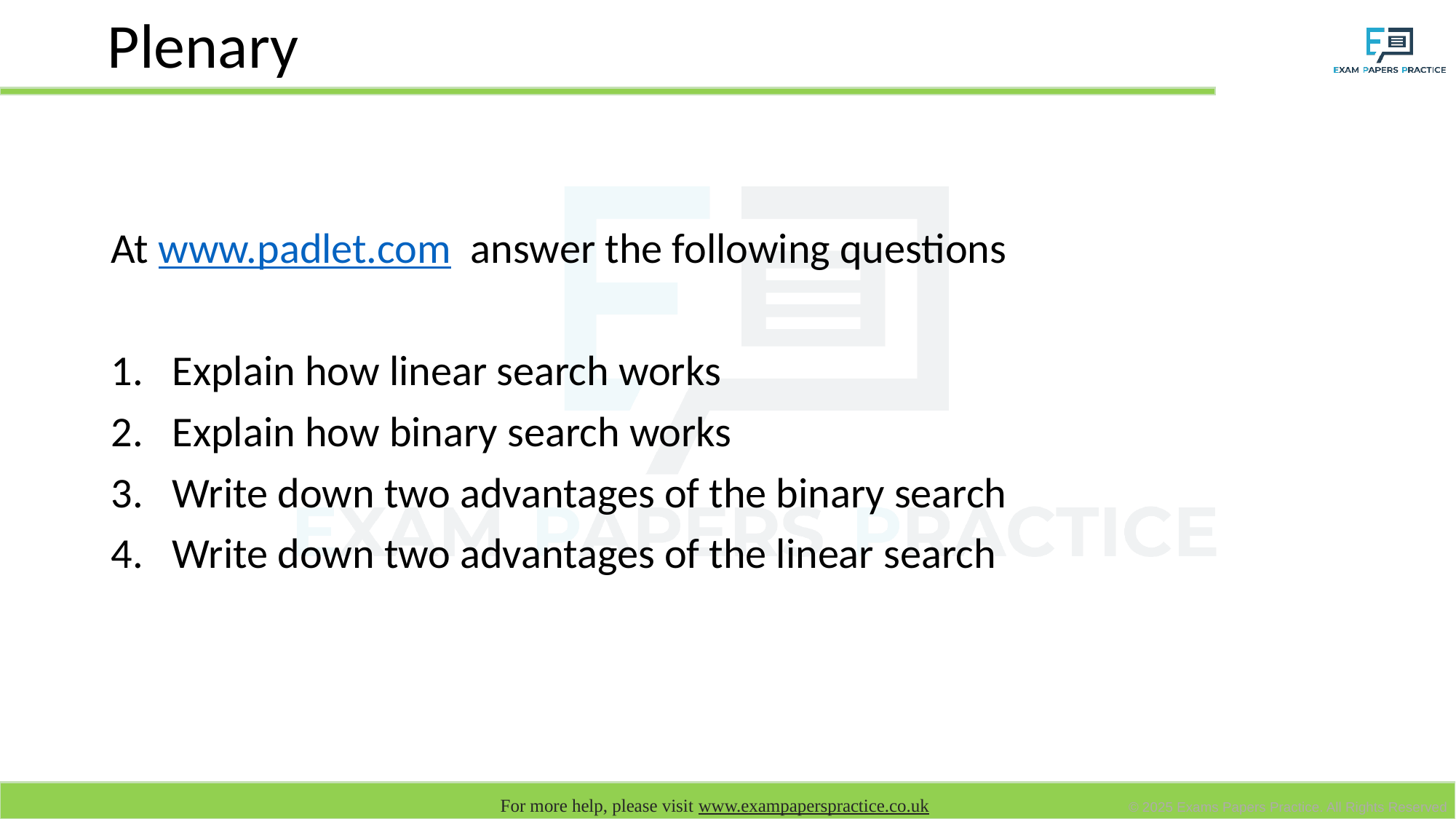

# Plenary
At www.padlet.com  answer the following questions

Explain how linear search works
Explain how binary search works
Write down two advantages of the binary search
Write down two advantages of the linear search